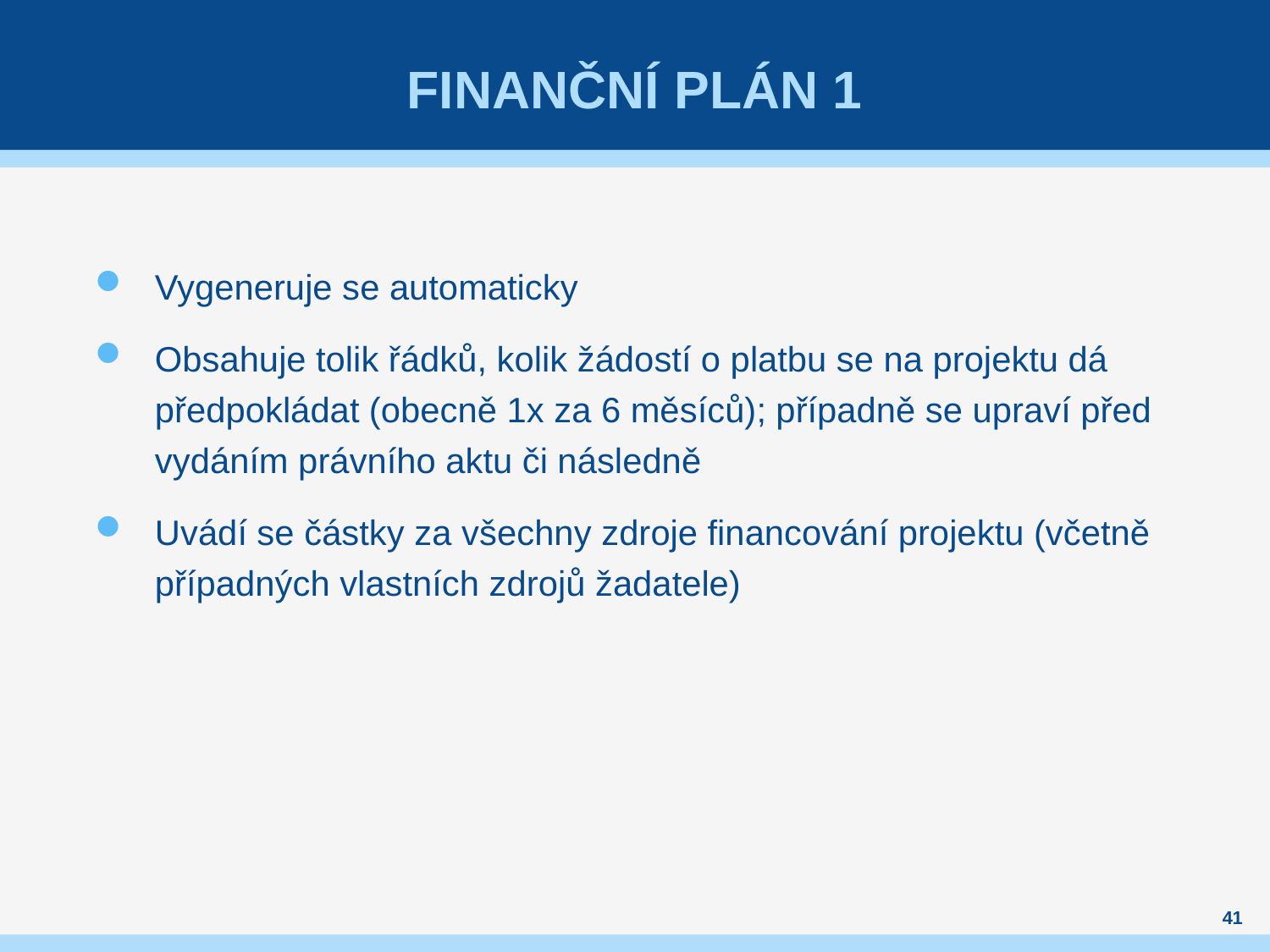

# FINANČNÍ PLÁN 1
Vygeneruje se automaticky
Obsahuje tolik řádků, kolik žádostí o platbu se na projektu dá předpokládat (obecně 1x za 6 měsíců); případně se upraví před vydáním právního aktu či následně
Uvádí se částky za všechny zdroje financování projektu (včetně případných vlastních zdrojů žadatele)

41